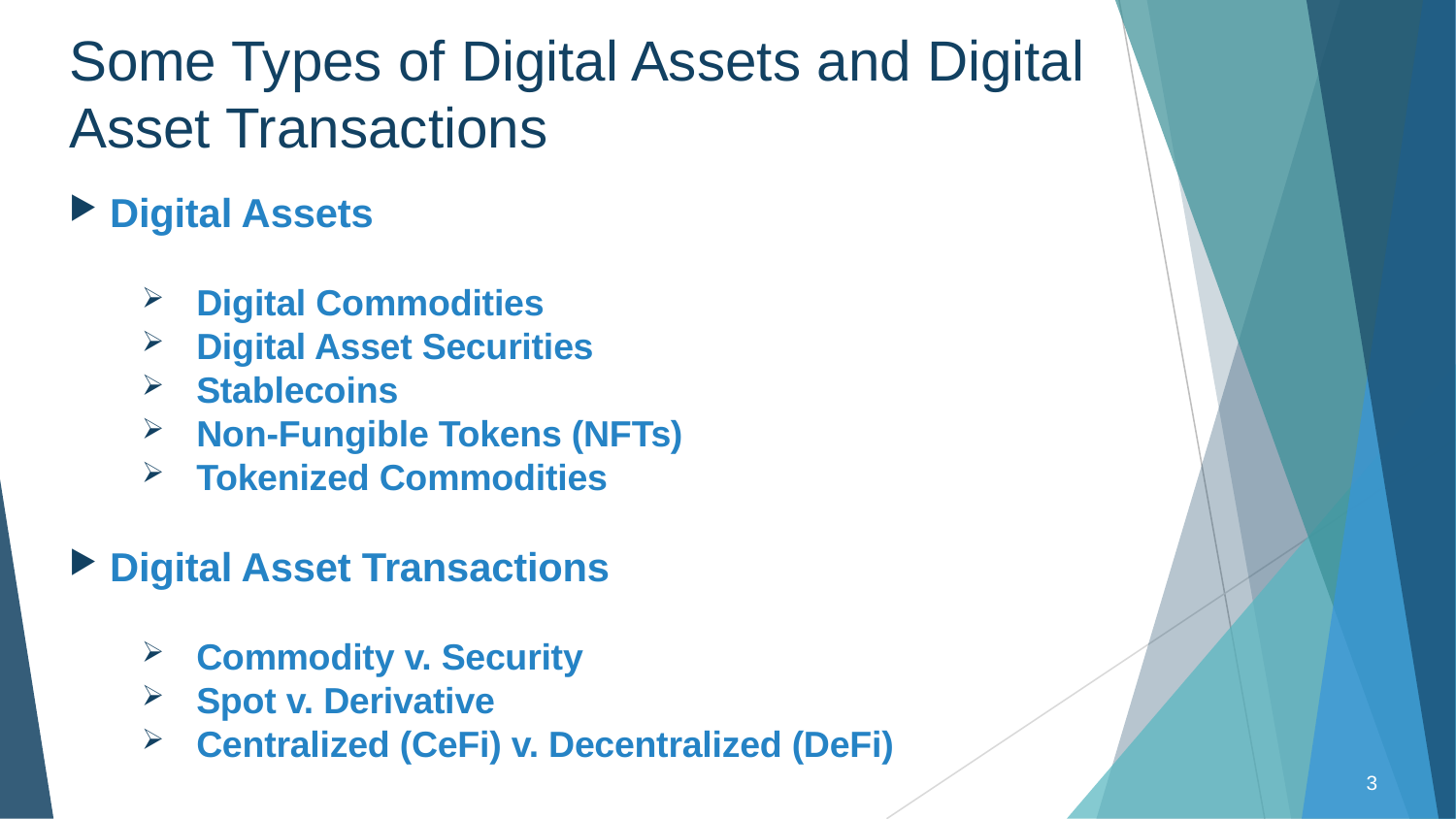

# Some Types of Digital Assets and Digital Asset Transactions
Digital Assets

Digital Commodities
Digital Asset Securities
Stablecoins
Non-Fungible Tokens (NFTs)
Tokenized Commodities

Digital Asset Transactions

Commodity v. Security
Spot v. Derivative
Centralized (CeFi) v. Decentralized (DeFi)

3